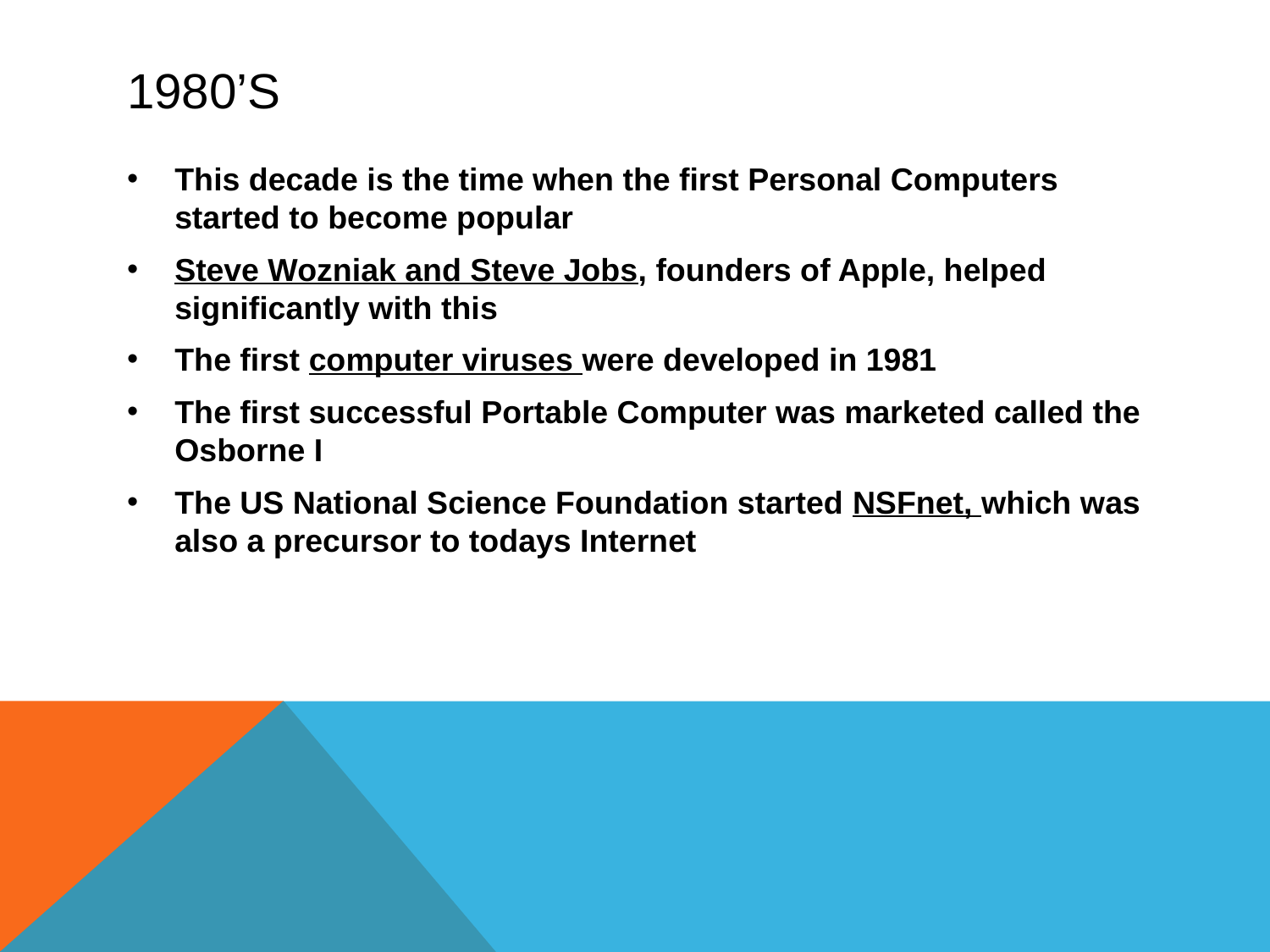

# 1980’s
This decade is the time when the first Personal Computers started to become popular
Steve Wozniak and Steve Jobs, founders of Apple, helped significantly with this
The first computer viruses were developed in 1981
The first successful Portable Computer was marketed called the Osborne I
The US National Science Foundation started NSFnet, which was also a precursor to todays Internet